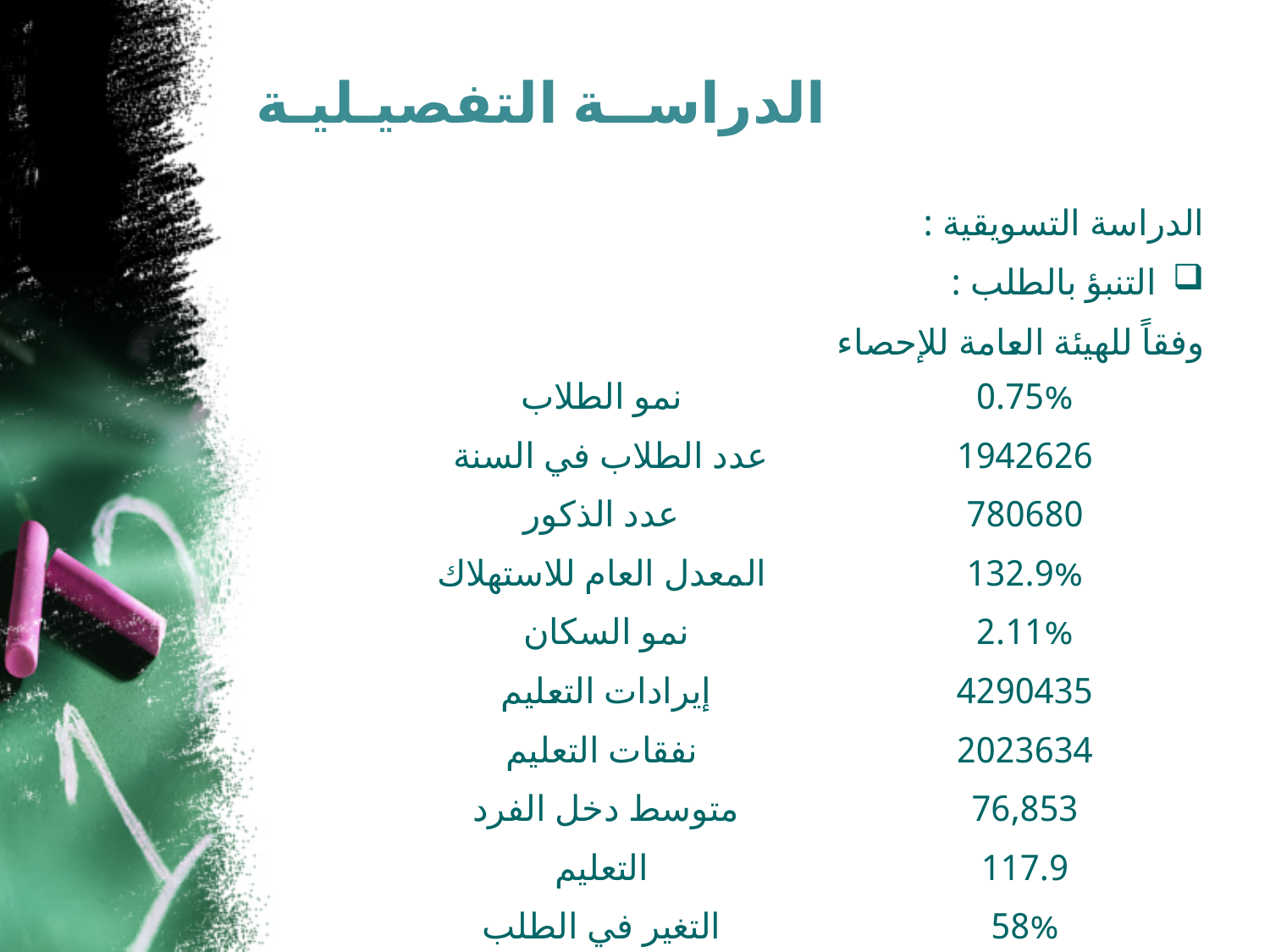

# الدراســة التفصيـليـة
الدراسة التسويقية :
التنبؤ بالطلب :
وفقاً للهيئة العامة للإحصاء

| نمو الطلاب | 0.75% |
| --- | --- |
| عدد الطلاب في السنة | 1942626 |
| عدد الذكور | 780680 |
| المعدل العام للاستهلاك | 132.9% |
| نمو السكان | 2.11% |
| إيرادات التعليم | 4290435 |
| نفقات التعليم | 2023634 |
| متوسط دخل الفرد | 76,853 |
| التعليم | 117.9 |
| التغير في الطلب | 58% |